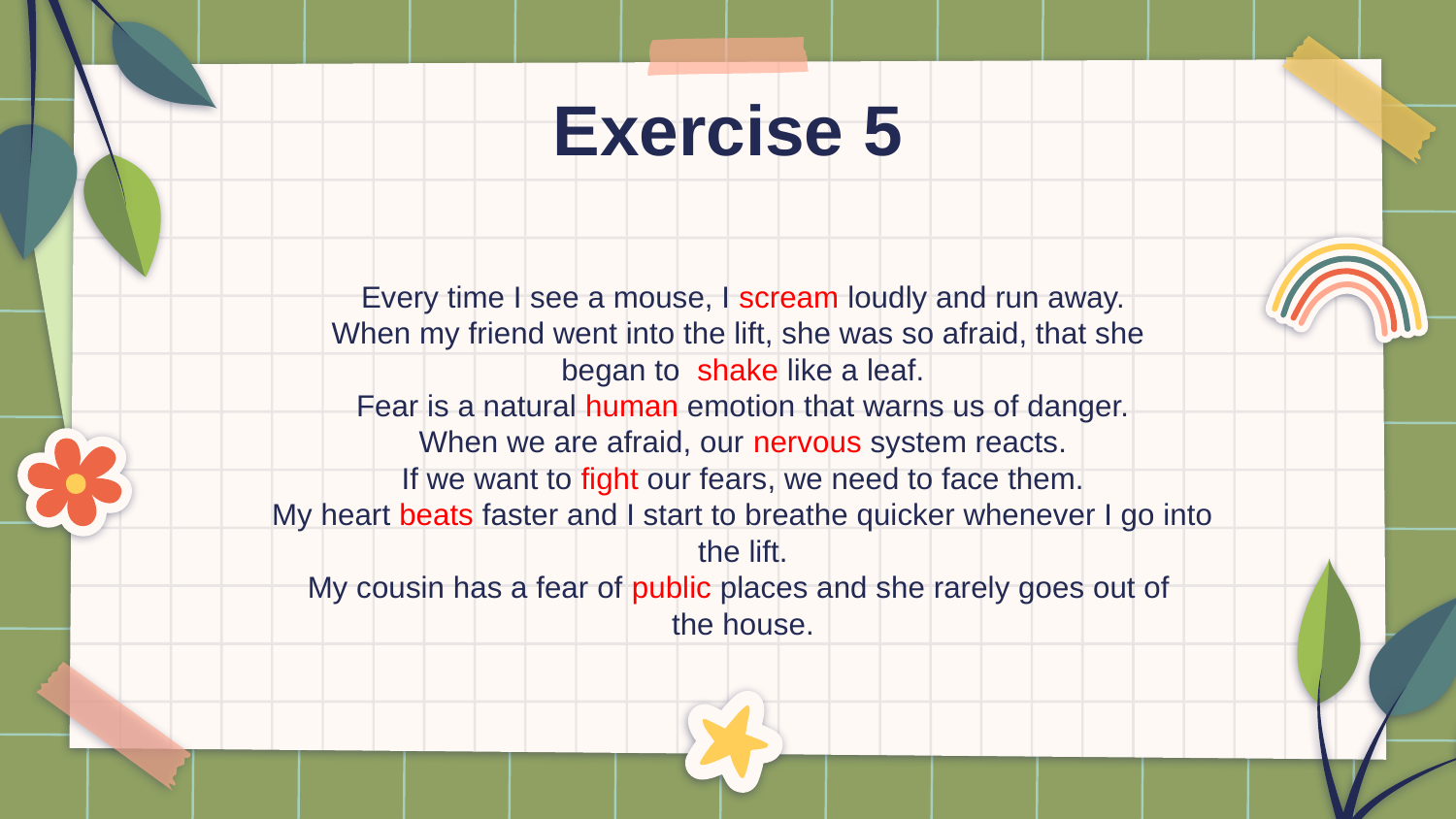

# Exercise 5

Every time I see a mouse, I scream loudly and run away.
When my friend went into the lift, she was so afraid, that she
began to  shake like a leaf.
Fear is a natural human emotion that warns us of danger.
When we are afraid, our nervous system reacts.
If we want to fight our fears, we need to face them.
My heart beats faster and I start to breathe quicker whenever I go into the lift.
My cousin has a fear of public places and she rarely goes out of
the house.